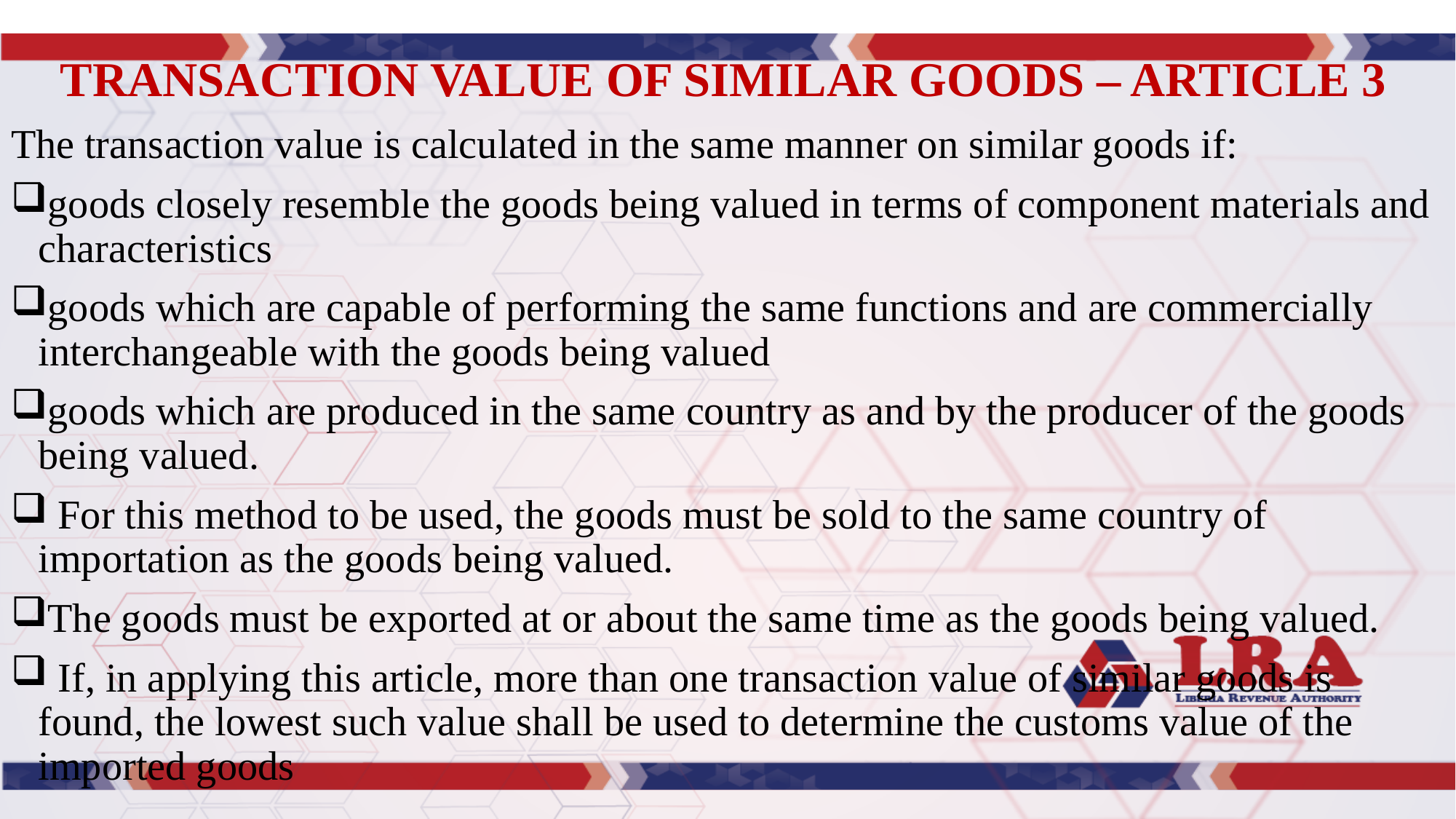

# TRANSACTION VALUE OF SIMILAR GOODS – ARTICLE 3
The transaction value is calculated in the same manner on similar goods if:
goods closely resemble the goods being valued in terms of component materials and characteristics
goods which are capable of performing the same functions and are commercially interchangeable with the goods being valued
goods which are produced in the same country as and by the producer of the goods being valued.
 For this method to be used, the goods must be sold to the same country of importation as the goods being valued.
The goods must be exported at or about the same time as the goods being valued.
 If, in applying this article, more than one transaction value of similar goods is found, the lowest such value shall be used to determine the customs value of the imported goods